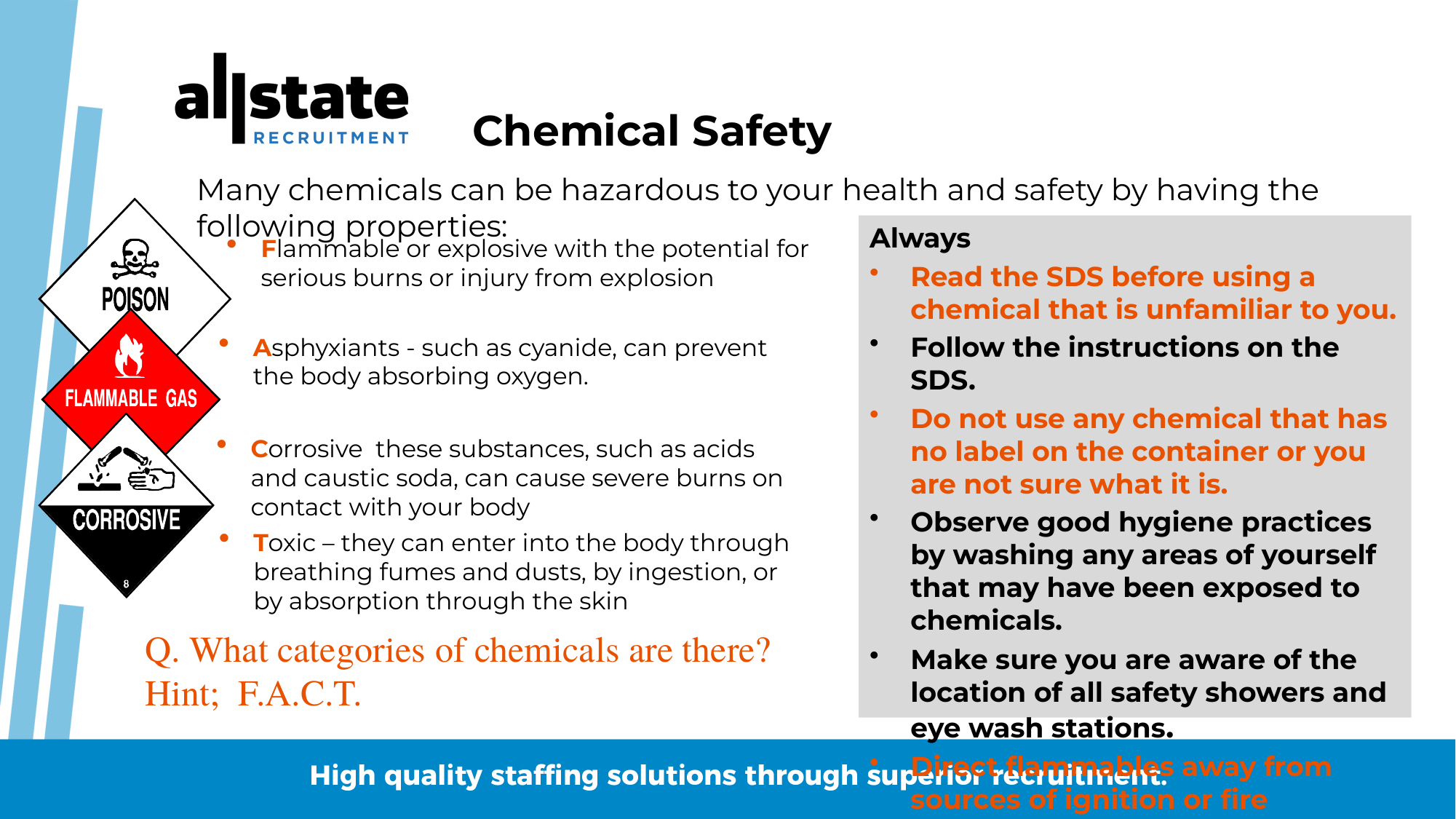

Chemical Safety
Many chemicals can be hazardous to your health and safety by having the  following properties:

Toxic – they can enter into the body through breathing fumes and dusts, by ingestion, or by absorption through the skin
Always
Read the SDS before using a chemical that is unfamiliar to you.
Follow the instructions on the SDS.
Do not use any chemical that has no label on the container or you are not sure what it is.
Observe good hygiene practices by washing any areas of yourself that may have been exposed to chemicals.
Make sure you are aware of the location of all safety showers and eye wash stations.
Direct flammables away from sources of ignition or fire
Flammable or explosive with the potential for serious burns or injury from explosion

Asphyxiants - such as cyanide, can prevent the body absorbing oxygen.

Corrosive  these substances, such as acids and caustic soda, can cause severe burns on contact with your body
Q. What categories of chemicals are there?
Hint;  F.A.C.T.